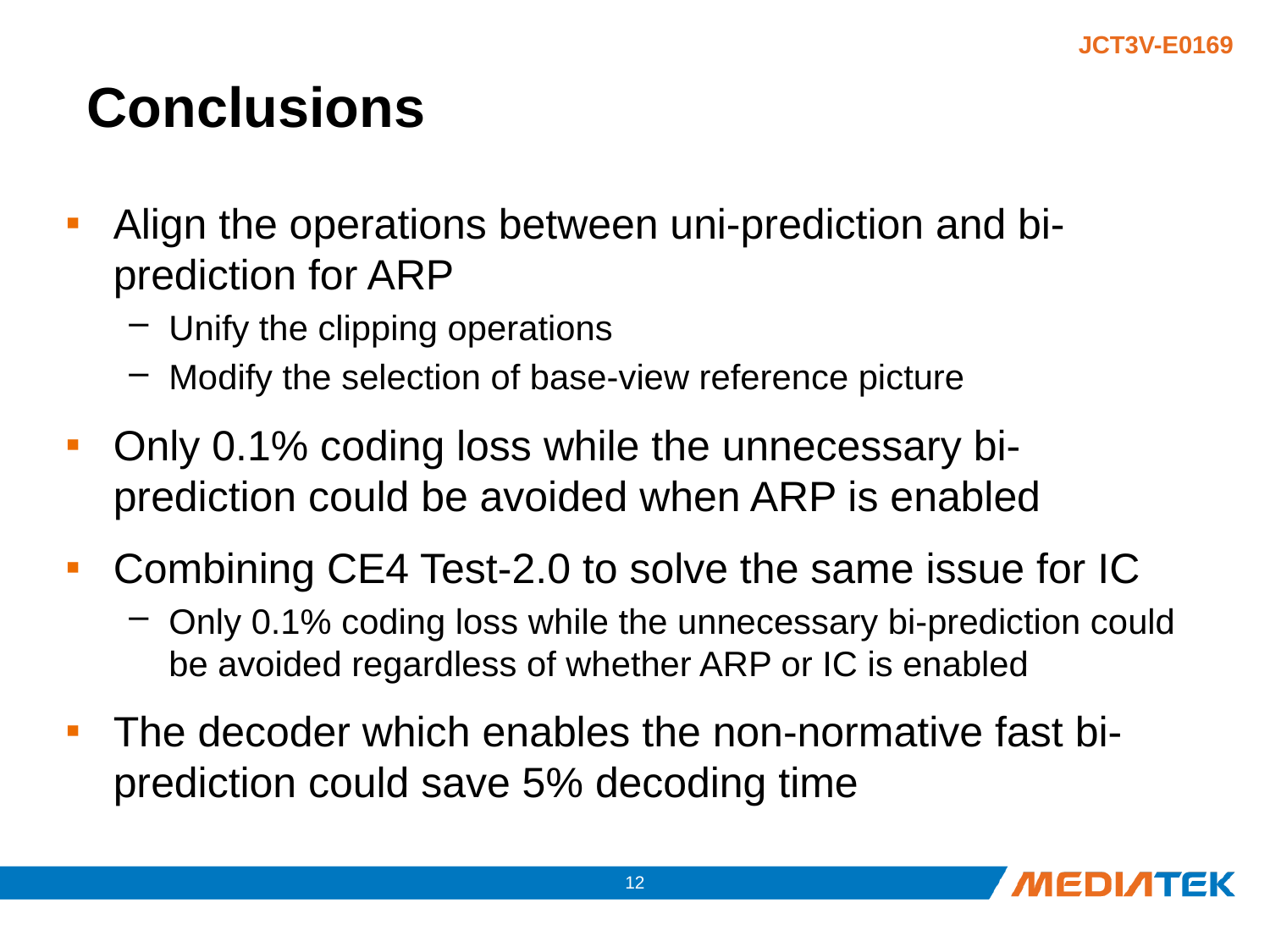

# Conclusions
Align the operations between uni-prediction and bi-prediction for ARP
Unify the clipping operations
Modify the selection of base-view reference picture
Only 0.1% coding loss while the unnecessary bi-prediction could be avoided when ARP is enabled
Combining CE4 Test-2.0 to solve the same issue for IC
Only 0.1% coding loss while the unnecessary bi-prediction could be avoided regardless of whether ARP or IC is enabled
The decoder which enables the non-normative fast bi-prediction could save 5% decoding time

12